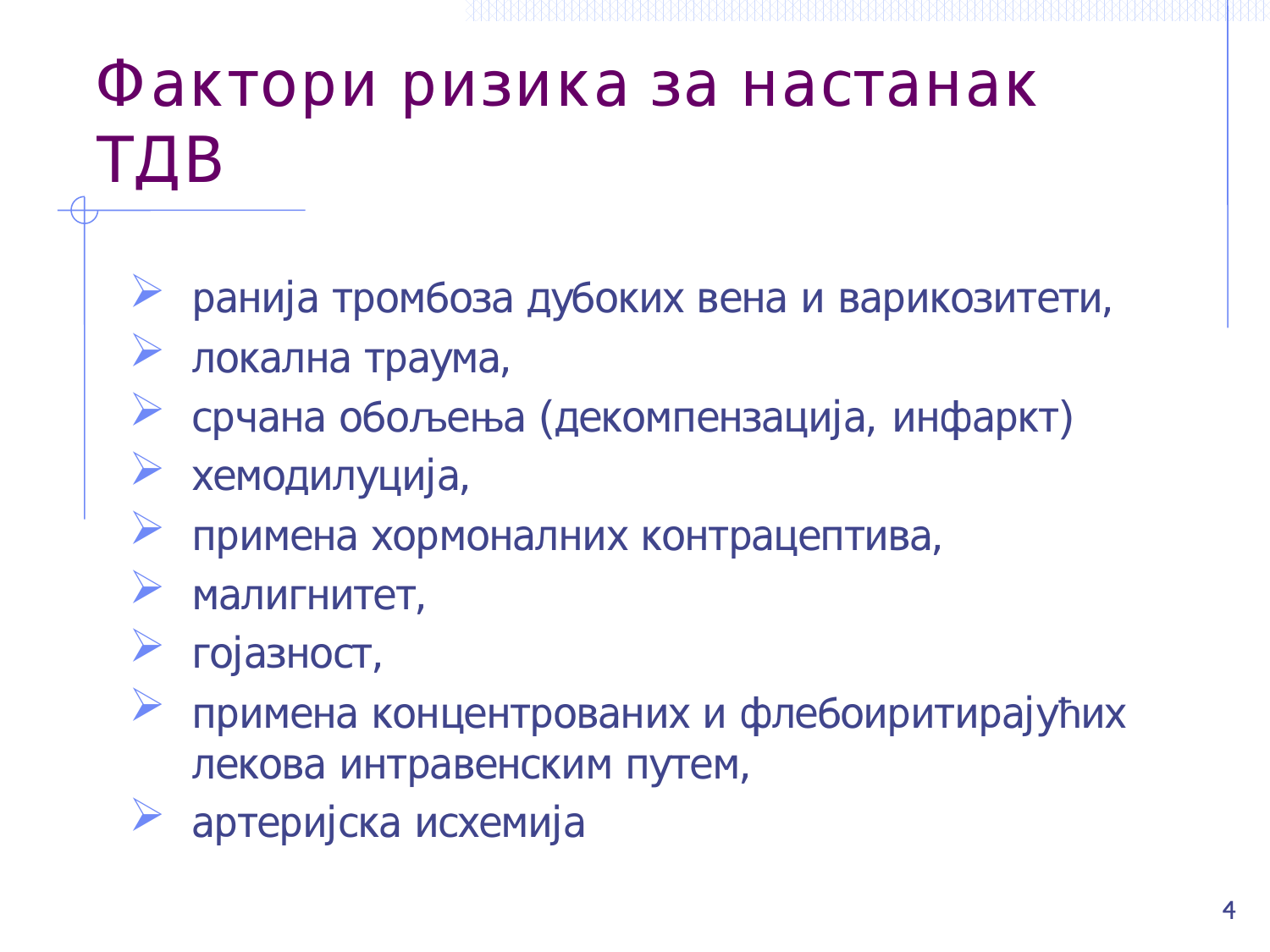

# Фактори ризика за настанак ТДВ
ранија тромбоза дубоких вена и варикозитети,
локална траума,
срчана обољења (декомпензација, инфаркт)
хемодилуција,
примена хормоналних контрацептива,
малигнитет,
гојазност,
примена концентрованих и флебоиритирајућих лекова интравенским путем,
артеријска исхемија
4